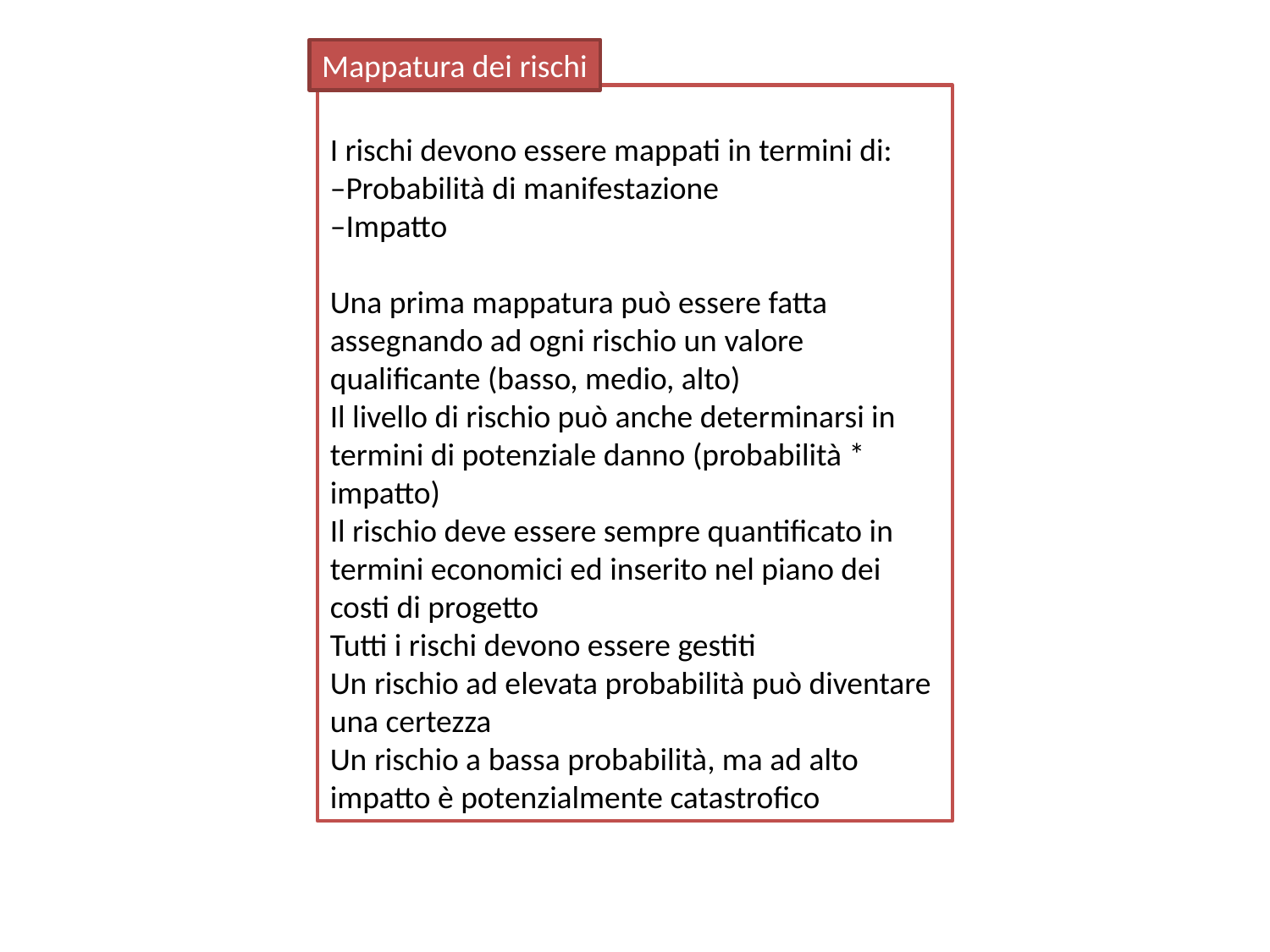

Mappatura dei rischi

I rischi devono essere mappati in termini di:
–Probabilità di manifestazione
–Impatto

Una prima mappatura può essere fatta assegnando ad ogni rischio un valore qualificante (basso, medio, alto)
Il livello di rischio può anche determinarsi in termini di potenziale danno (probabilità * impatto)
Il rischio deve essere sempre quantificato in termini economici ed inserito nel piano dei costi di progetto
Tutti i rischi devono essere gestiti
Un rischio ad elevata probabilità può diventare una certezza
Un rischio a bassa probabilità, ma ad alto impatto è potenzialmente catastrofico